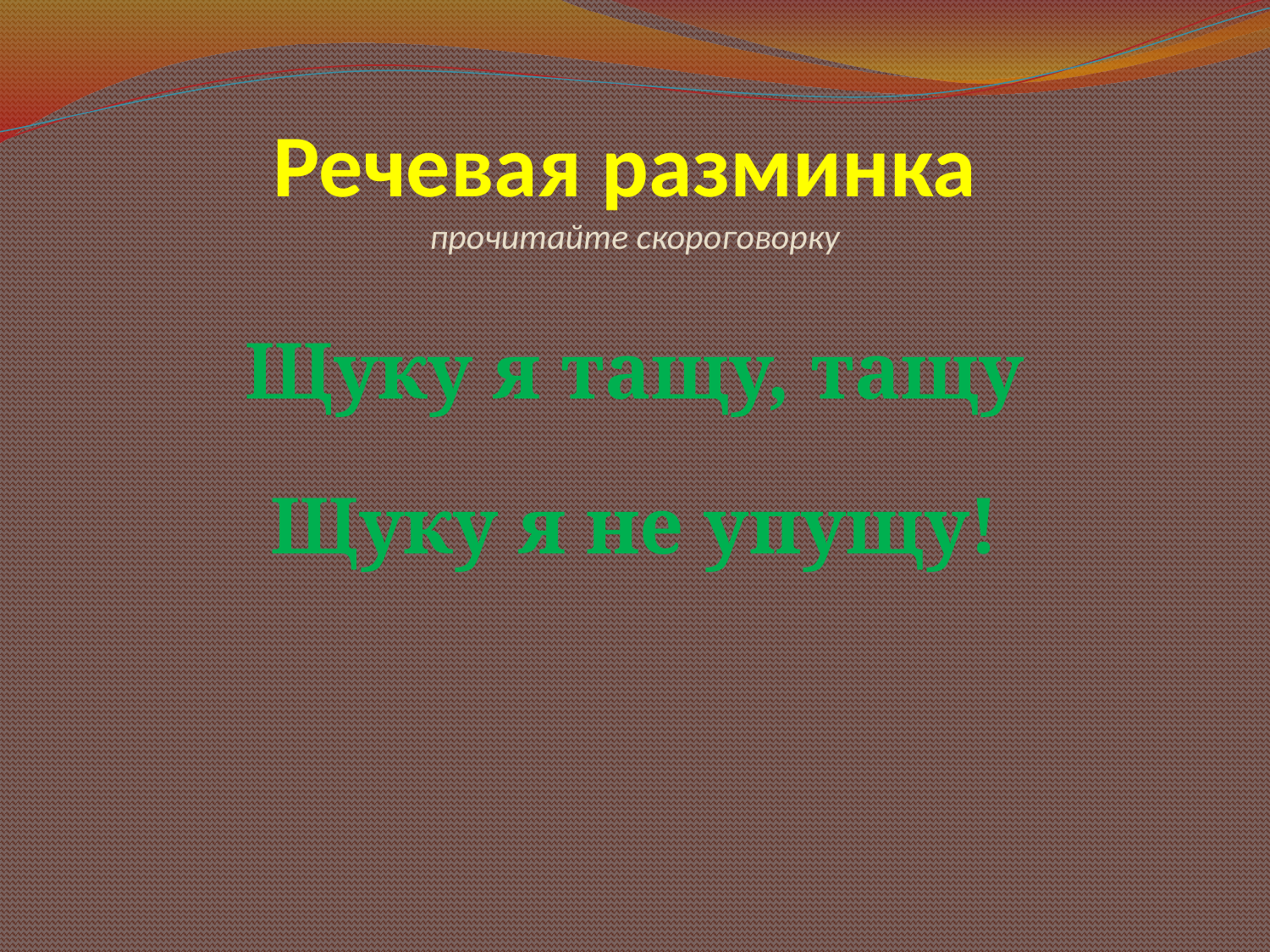

# Речевая разминка прочитайте скороговорку
Щуку я тащу, тащу
Щуку я не упущу!